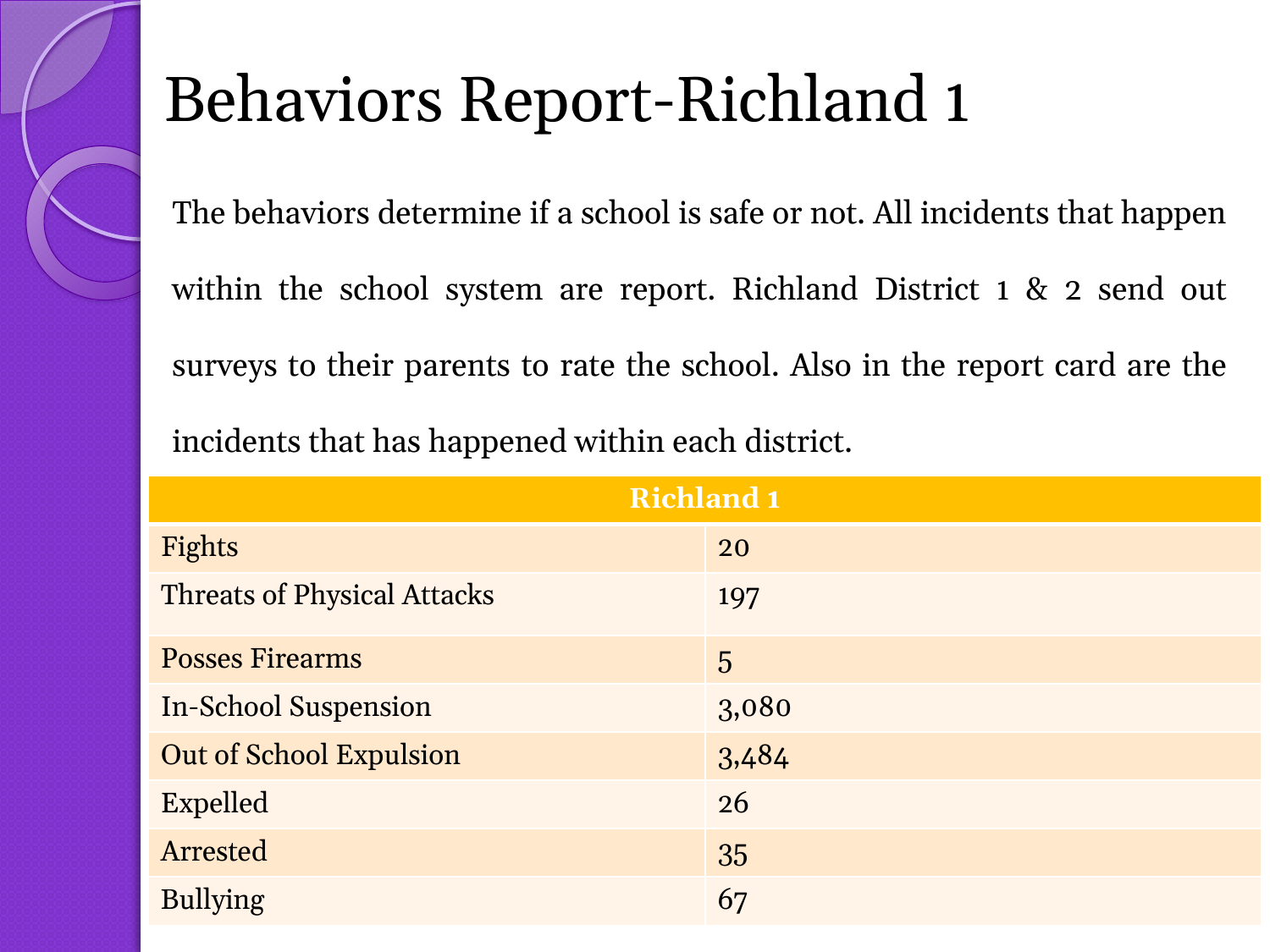

# Behaviors Report-Richland 1
The behaviors determine if a school is safe or not. All incidents that happen within the school system are report. Richland District 1 & 2 send out surveys to their parents to rate the school. Also in the report card are the incidents that has happened within each district.
| Richland 1 |  |
| --- | --- |
| Fights | 20 |
| Threats of Physical Attacks | 197 |
| Posses Firearms | 5 |
| In-School Suspension | 3,080 |
| Out of School Expulsion | 3,484 |
| Expelled | 26 |
| Arrested | 35 |
| Bullying | 67 |